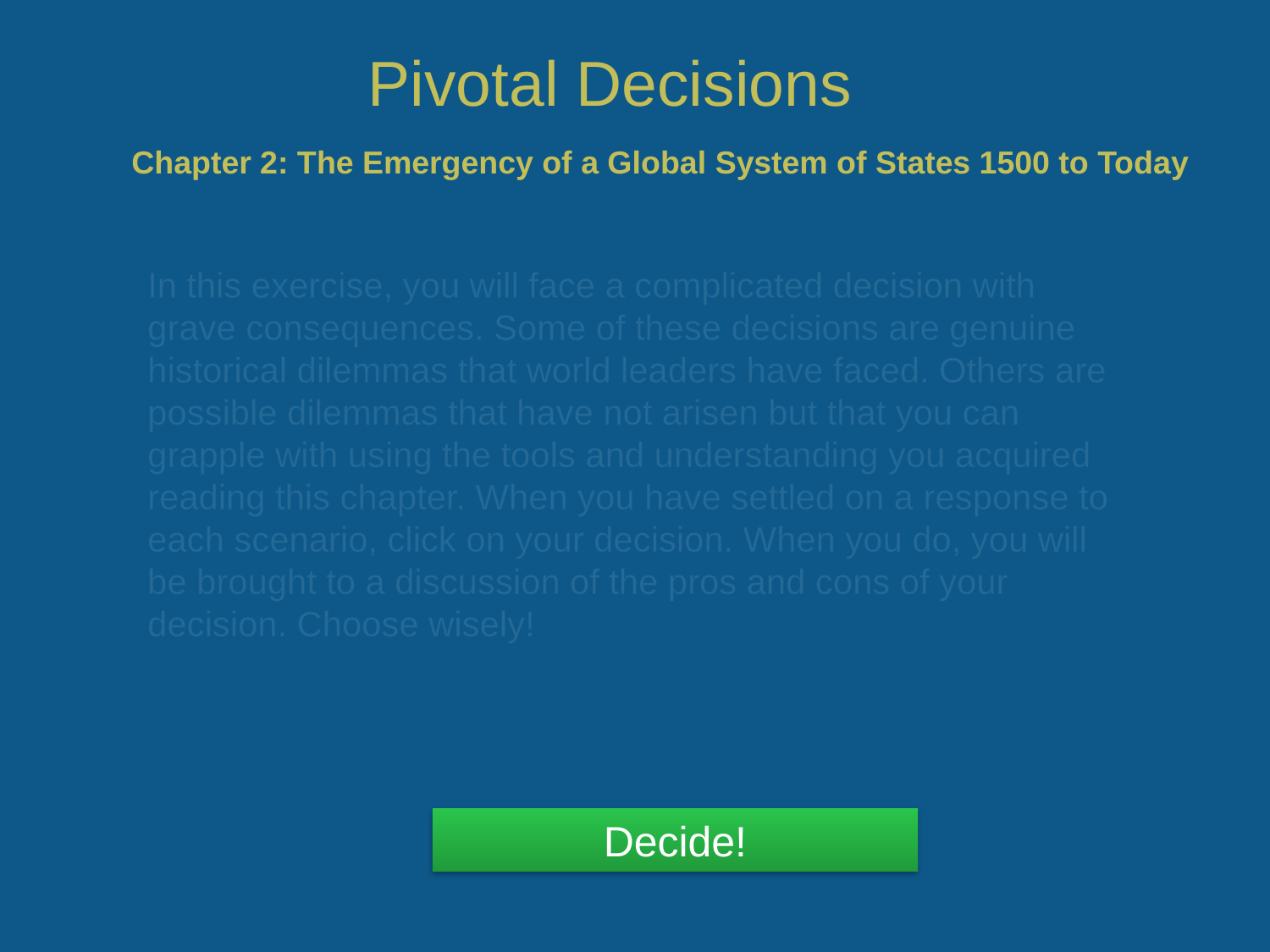

Chapter 2: The Emergency of a Global System of States 1500 to Today